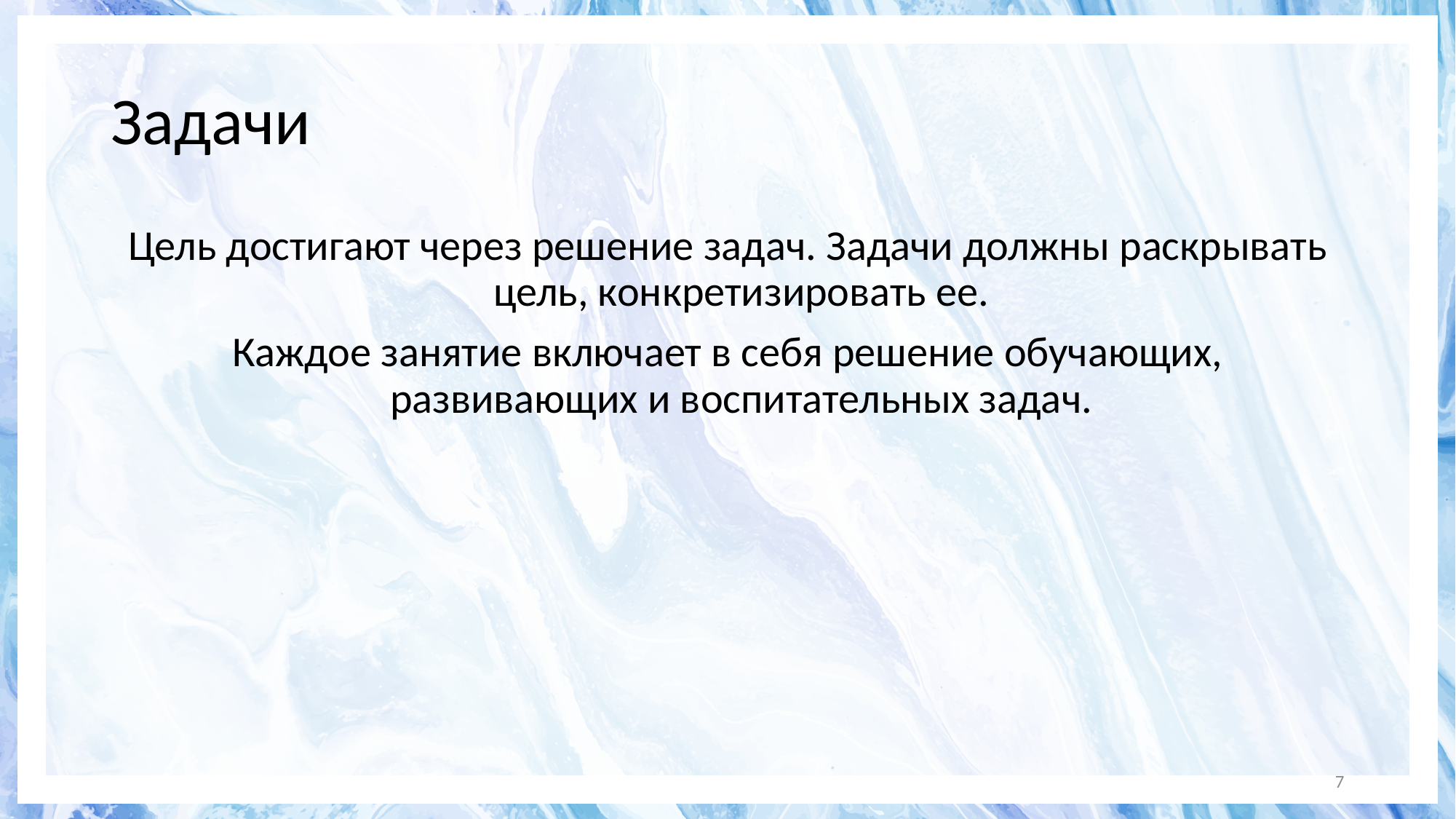

# Задачи
Цель достигают через решение задач. Задачи должны раскрывать цель, конкретизировать ее.
Каждое занятие включает в себя решение обучающих, развивающих и воспитательных задач.

7